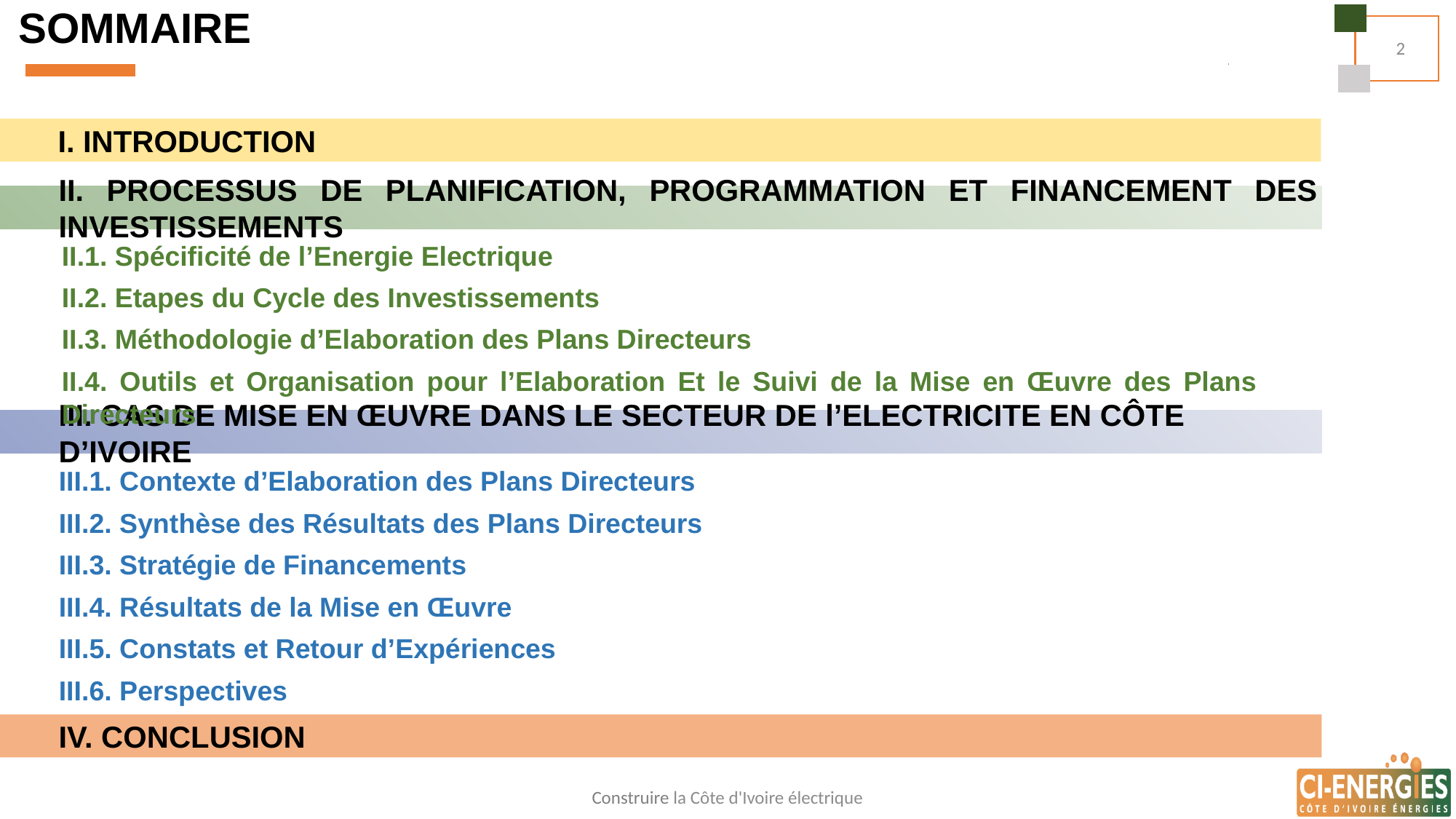

SOMMAIRE
2
I. INTRODUCTION
II. PROCESSUS DE PLANIFICATION, PROGRAMMATION ET FINANCEMENT DES INVESTISSEMENTS
II.1. Spécificité de l’Energie Electrique
II.2. Etapes du Cycle des Investissements
II.3. Méthodologie d’Elaboration des Plans Directeurs
II.4. Outils et Organisation pour l’Elaboration Et le Suivi de la Mise en Œuvre des Plans Directeurs
III. CAS DE MISE EN ŒUVRE DANS LE SECTEUR DE l’ELECTRICITE EN CÔTE D’IVOIRE
III.1. Contexte d’Elaboration des Plans Directeurs
III.2. Synthèse des Résultats des Plans Directeurs
III.3. Stratégie de Financements
III.4. Résultats de la Mise en Œuvre
III.5. Constats et Retour d’Expériences
III.6. Perspectives

IV. CONCLUSION
Construire la Côte d'Ivoire électrique